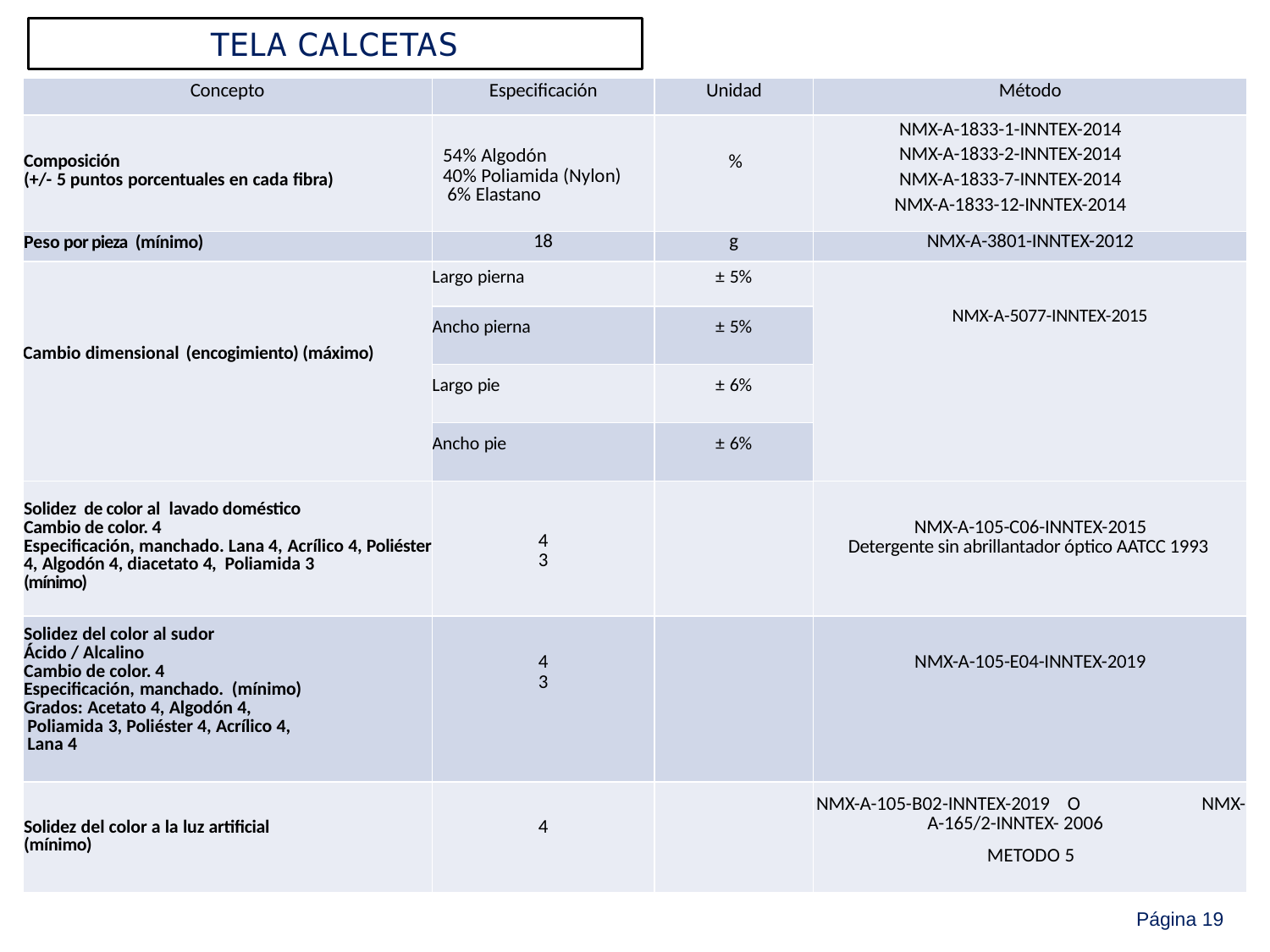

TELA CALCETAS
TELA CALCETAS
| Concepto | Especificación | Unidad | Método |
| --- | --- | --- | --- |
| Composición (+/- 5 puntos porcentuales en cada fibra) | 54% Algodón 40% Poliamida (Nylon) 6% Elastano | % | NMX-A-1833-1-INNTEX-2014 NMX-A-1833-2-INNTEX-2014 NMX-A-1833-7-INNTEX-2014 NMX-A-1833-12-INNTEX-2014 |
| Peso por pieza (mínimo) | 18 | g | NMX-A-3801-INNTEX-2012 |
| Cambio dimensional (encogimiento) (máximo) | Largo pierna | ± 5% | NMX-A-5077-INNTEX-2015 |
|  | Ancho pierna | ± 5% |  |
|  | Largo pie | ± 6% |  |
|  | Ancho pie | ± 6% |  |
| Solidez de color al lavado doméstico Cambio de color. 4 Especificación, manchado. Lana 4, Acrílico 4, Poliéster 4, Algodón 4, diacetato 4, Poliamida 3 (mínimo) | 4 3 |  | NMX-A-105-C06-INNTEX-2015 Detergente sin abrillantador óptico AATCC 1993 |
| Solidez del color al sudor Ácido / Alcalino Cambio de color. 4 Especificación, manchado. (mínimo) Grados: Acetato 4, Algodón 4, Poliamida 3, Poliéster 4, Acrílico 4, Lana 4 | 4 3 |  | NMX-A-105-E04-INNTEX-2019 |
| Solidez del color a la luz artificial (mínimo) | 4 |  | NMX-A-105-B02-INNTEX-2019 O NMX-A-165/2-INNTEX- 2006 METODO 5 |
Página 19